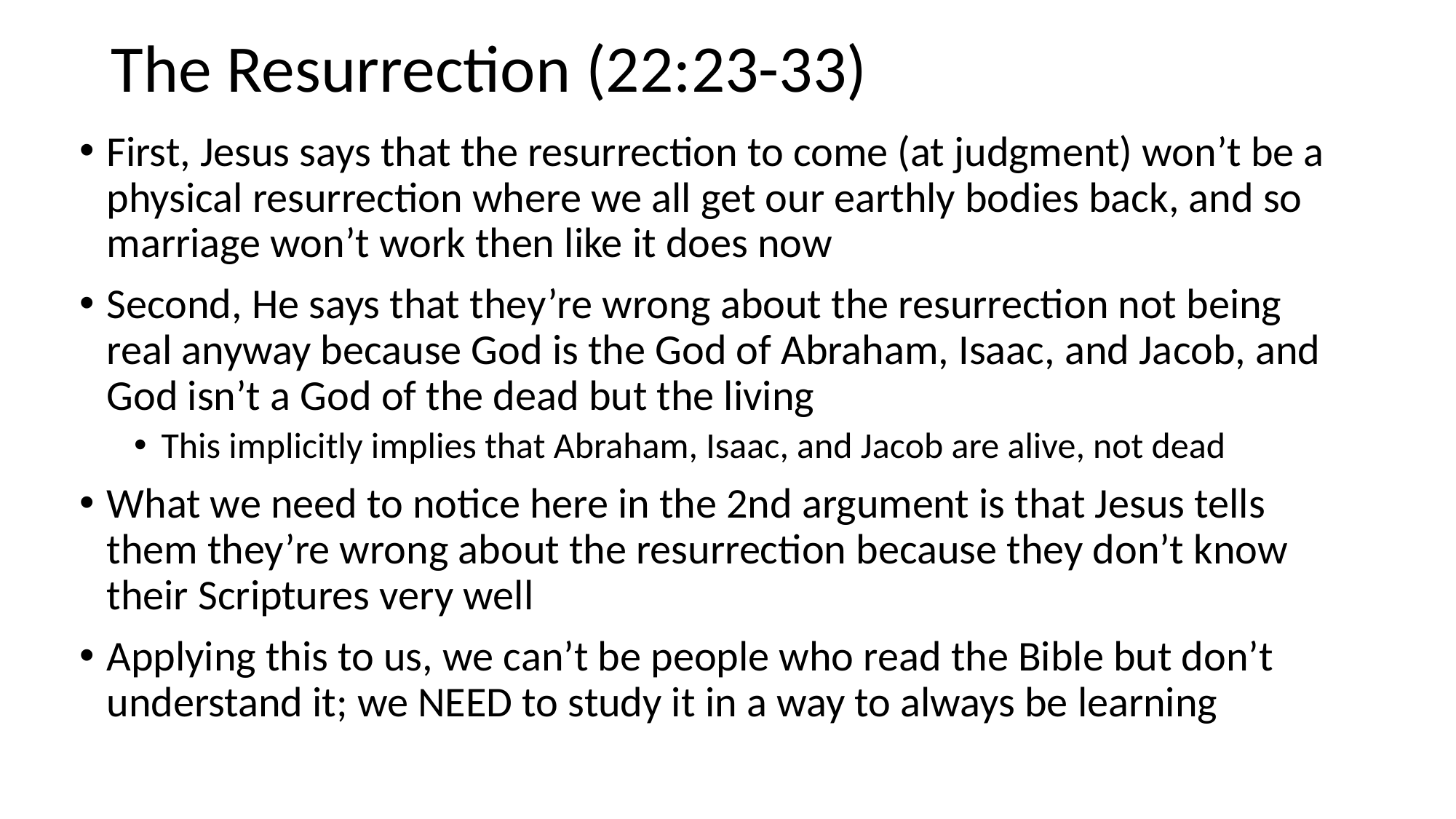

# The Resurrection (22:23-33)
First, Jesus says that the resurrection to come (at judgment) won’t be a physical resurrection where we all get our earthly bodies back, and so marriage won’t work then like it does now
Second, He says that they’re wrong about the resurrection not being real anyway because God is the God of Abraham, Isaac, and Jacob, and God isn’t a God of the dead but the living
This implicitly implies that Abraham, Isaac, and Jacob are alive, not dead
What we need to notice here in the 2nd argument is that Jesus tells them they’re wrong about the resurrection because they don’t know their Scriptures very well
Applying this to us, we can’t be people who read the Bible but don’t understand it; we NEED to study it in a way to always be learning